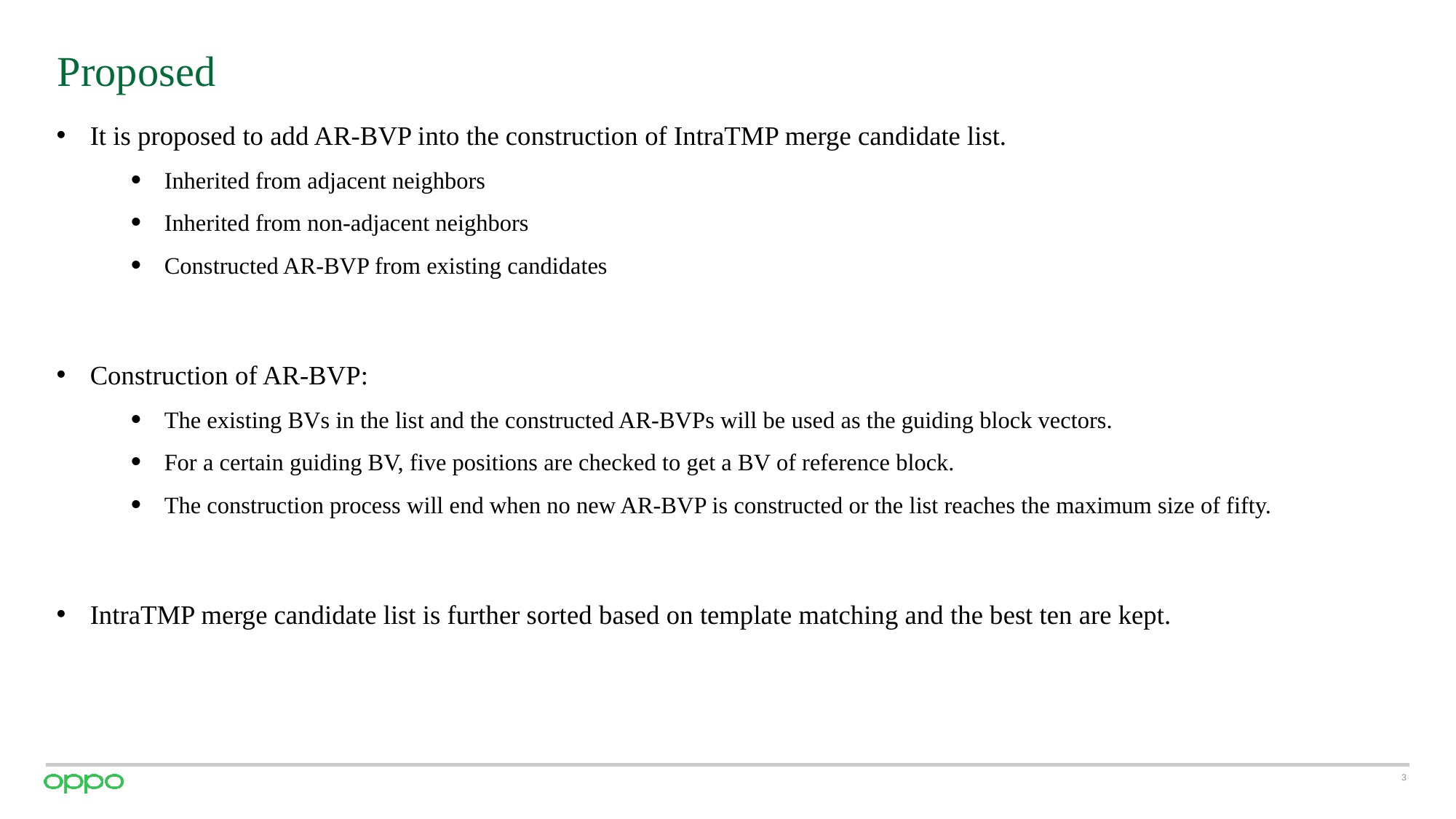

# Proposed
It is proposed to add AR-BVP into the construction of IntraTMP merge candidate list.
Inherited from adjacent neighbors
Inherited from non-adjacent neighbors
Constructed AR-BVP from existing candidates

Construction of AR-BVP:
The existing BVs in the list and the constructed AR-BVPs will be used as the guiding block vectors.
For a certain guiding BV, five positions are checked to get a BV of reference block.
The construction process will end when no new AR-BVP is constructed or the list reaches the maximum size of fifty.

IntraTMP merge candidate list is further sorted based on template matching and the best ten are kept.